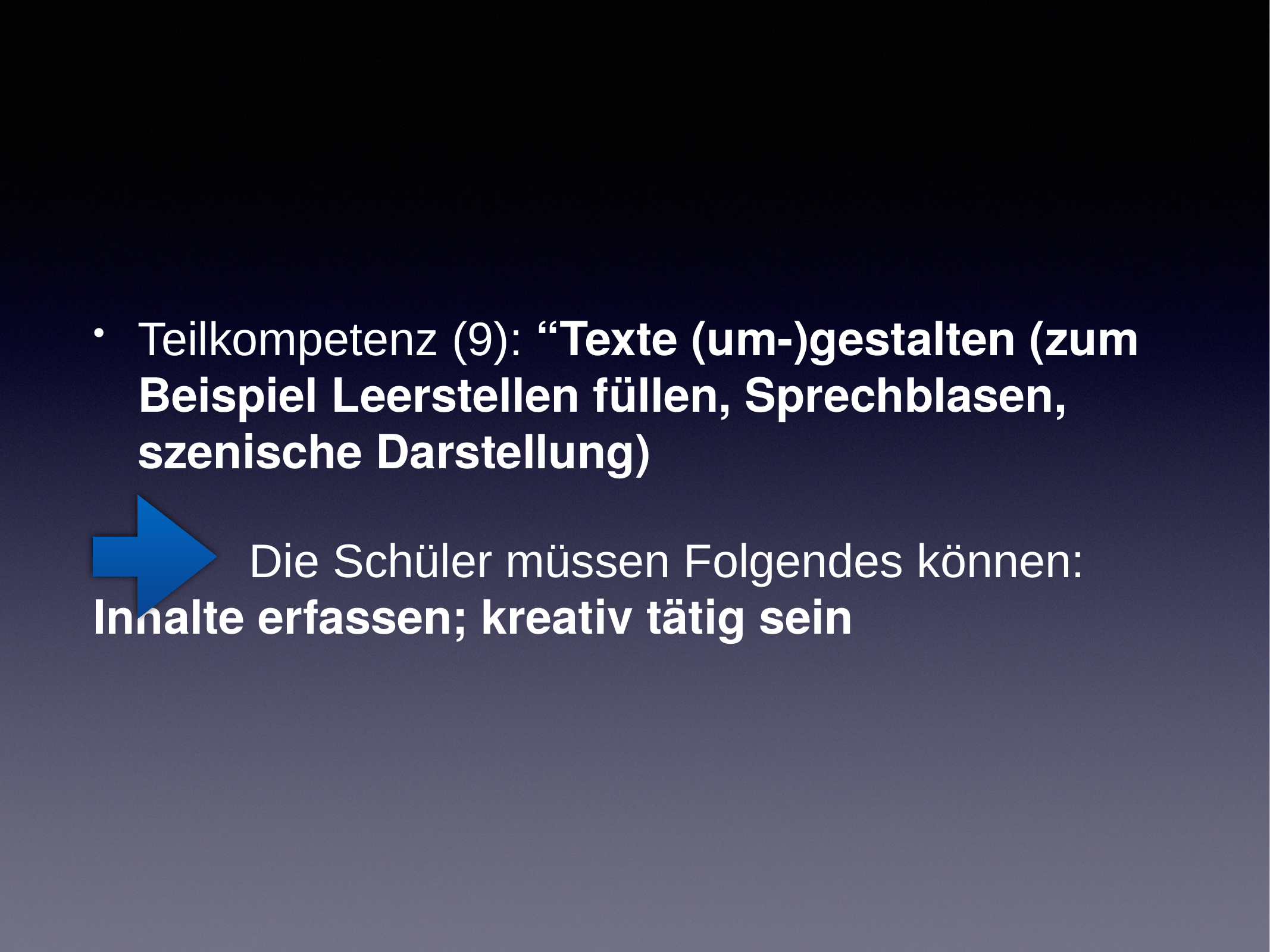

Teilkompetenz (9): “Texte (um-)gestalten (zum Beispiel Leerstellen füllen, Sprechblasen, szenische Darstellung)
Die Schüler müssen Folgendes können: Inhalte erfassen; kreativ tätig sein